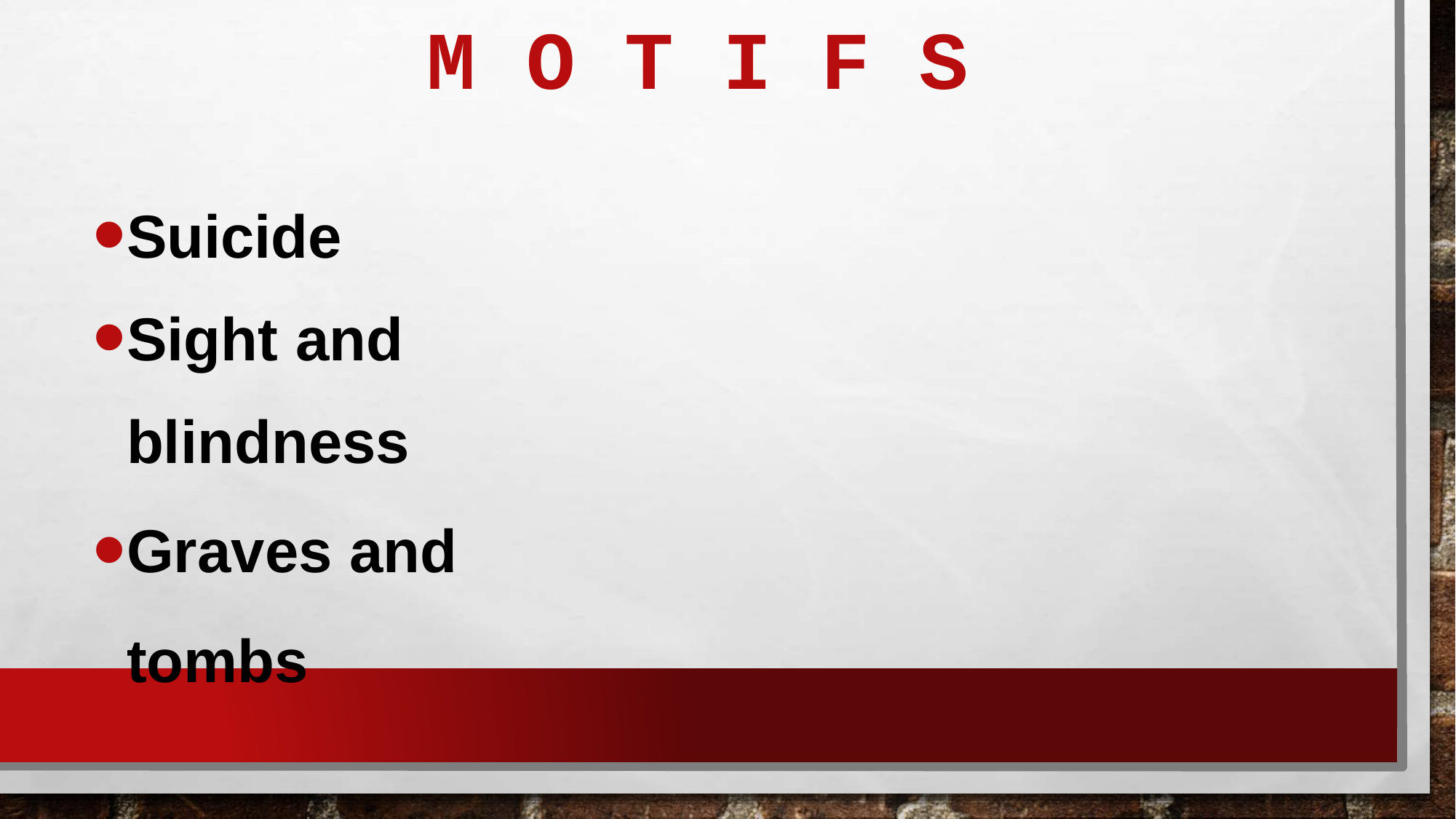

# M	O T I F	S
Suicide
Sight and blindness
Graves and tombs